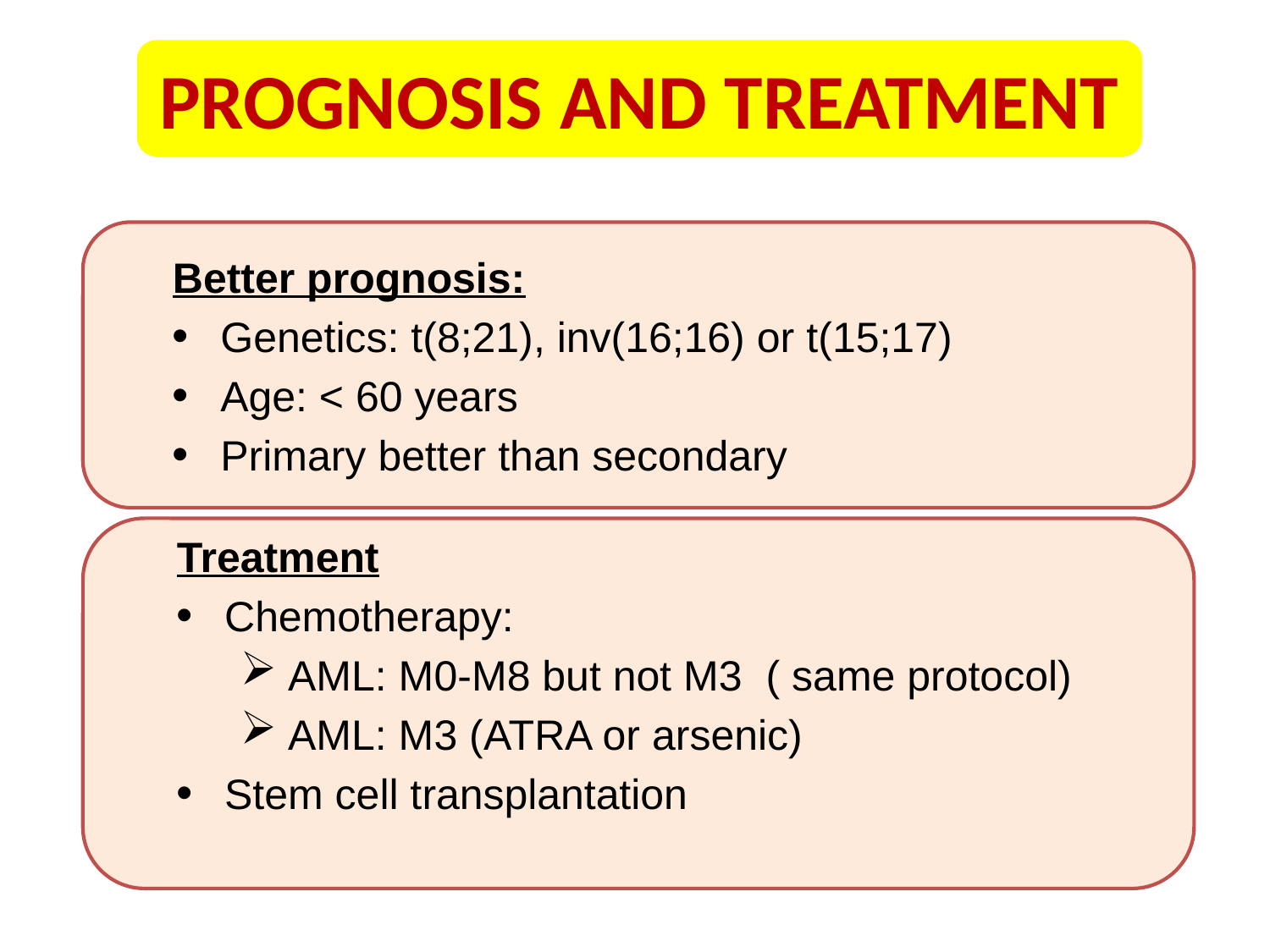

PROGNOSIS AND TREATMENT
Better prognosis:
Genetics: t(8;21), inv(16;16) or t(15;17)
Age: < 60 years
Primary better than secondary
Treatment
Chemotherapy:
AML: M0-M8 but not M3  ( same protocol)
AML: M3 (ATRA or arsenic)
Stem cell transplantation